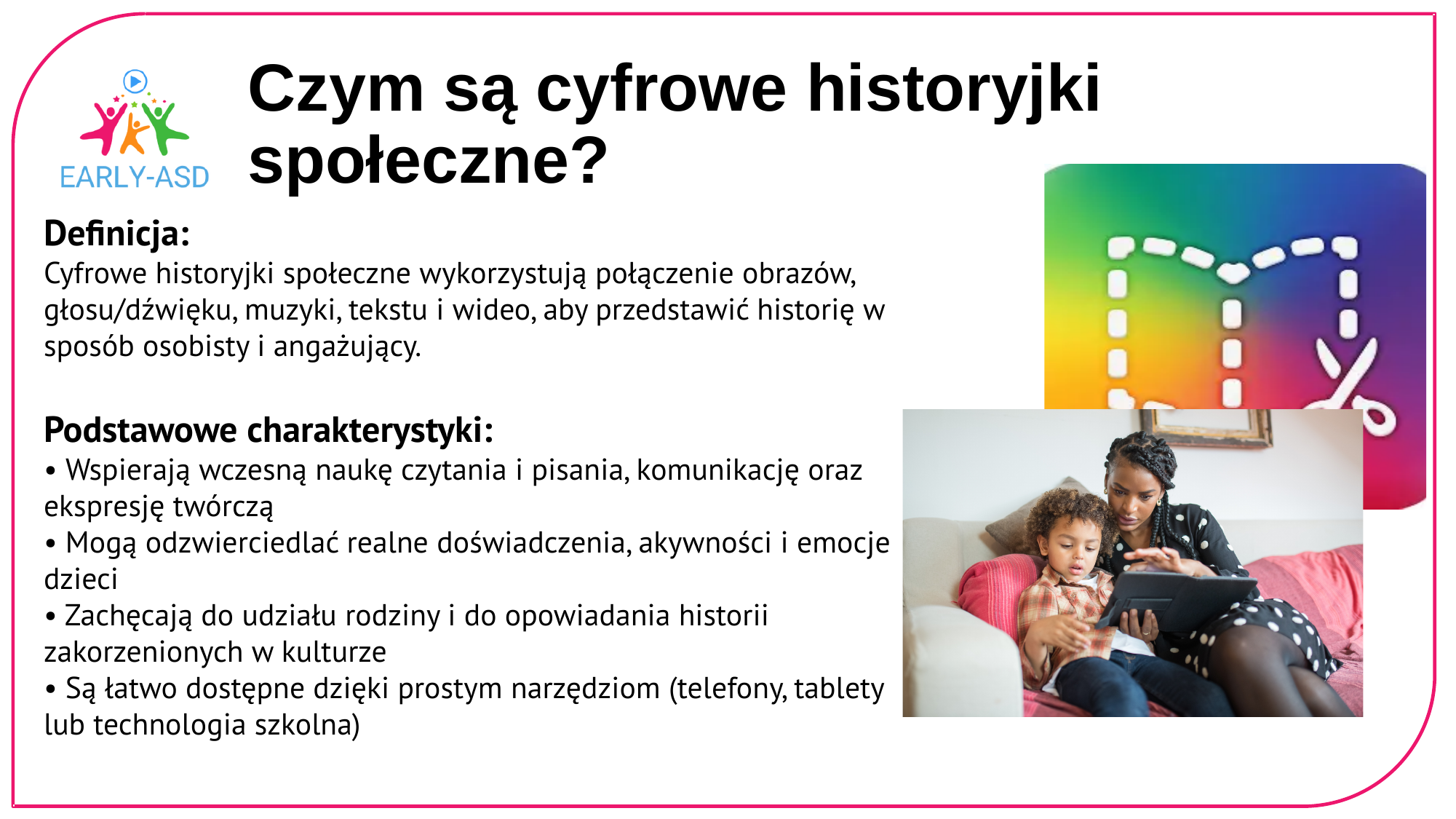

Czym są cyfrowe historyjki społeczne?

Definicja:
Cyfrowe historyjki społeczne wykorzystują połączenie obrazów, głosu/dźwięku, muzyki, tekstu i wideo, aby przedstawić historię w sposób osobisty i angażujący.

Podstawowe charakterystyki:
• Wspierają wczesną naukę czytania i pisania, komunikację oraz ekspresję twórczą
• Mogą odzwierciedlać realne doświadczenia, akywności i emocje dzieci
• Zachęcają do udziału rodziny i do opowiadania historii zakorzenionych w kulturze
• Są łatwo dostępne dzięki prostym narzędziom (telefony, tablety lub technologia szkolna)